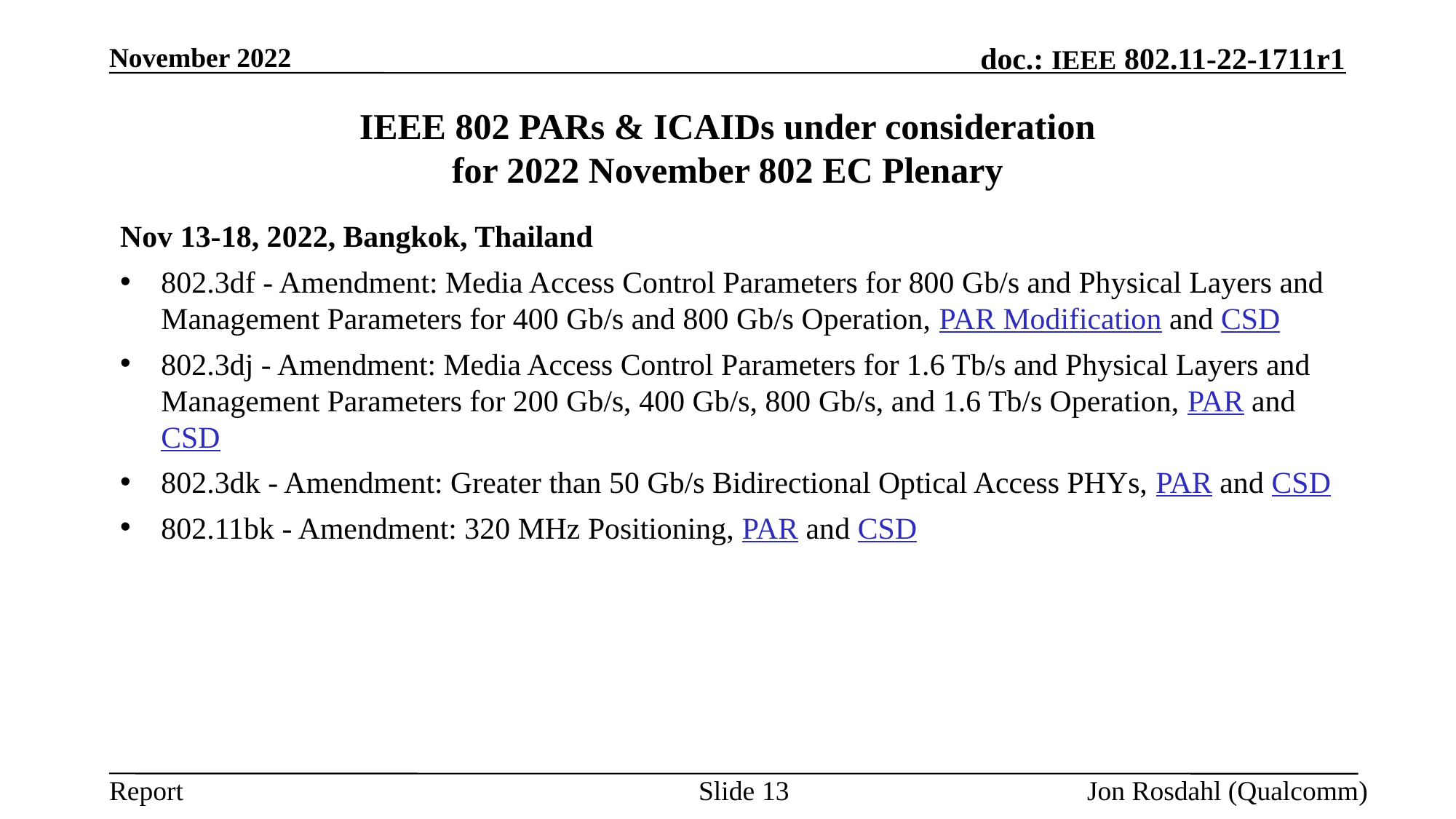

November 2022
# IEEE 802 PARs & ICAIDs under consideration for 2022 November 802 EC Plenary
Nov 13-18, 2022, Bangkok, Thailand
802.3df - Amendment: Media Access Control Parameters for 800 Gb/s and Physical Layers and Management Parameters for 400 Gb/s and 800 Gb/s Operation, PAR Modification and CSD
802.3dj - Amendment: Media Access Control Parameters for 1.6 Tb/s and Physical Layers and Management Parameters for 200 Gb/s, 400 Gb/s, 800 Gb/s, and 1.6 Tb/s Operation, PAR and CSD
802.3dk - Amendment: Greater than 50 Gb/s Bidirectional Optical Access PHYs, PAR and CSD
802.11bk - Amendment: 320 MHz Positioning, PAR and CSD
Slide 13
Jon Rosdahl (Qualcomm)